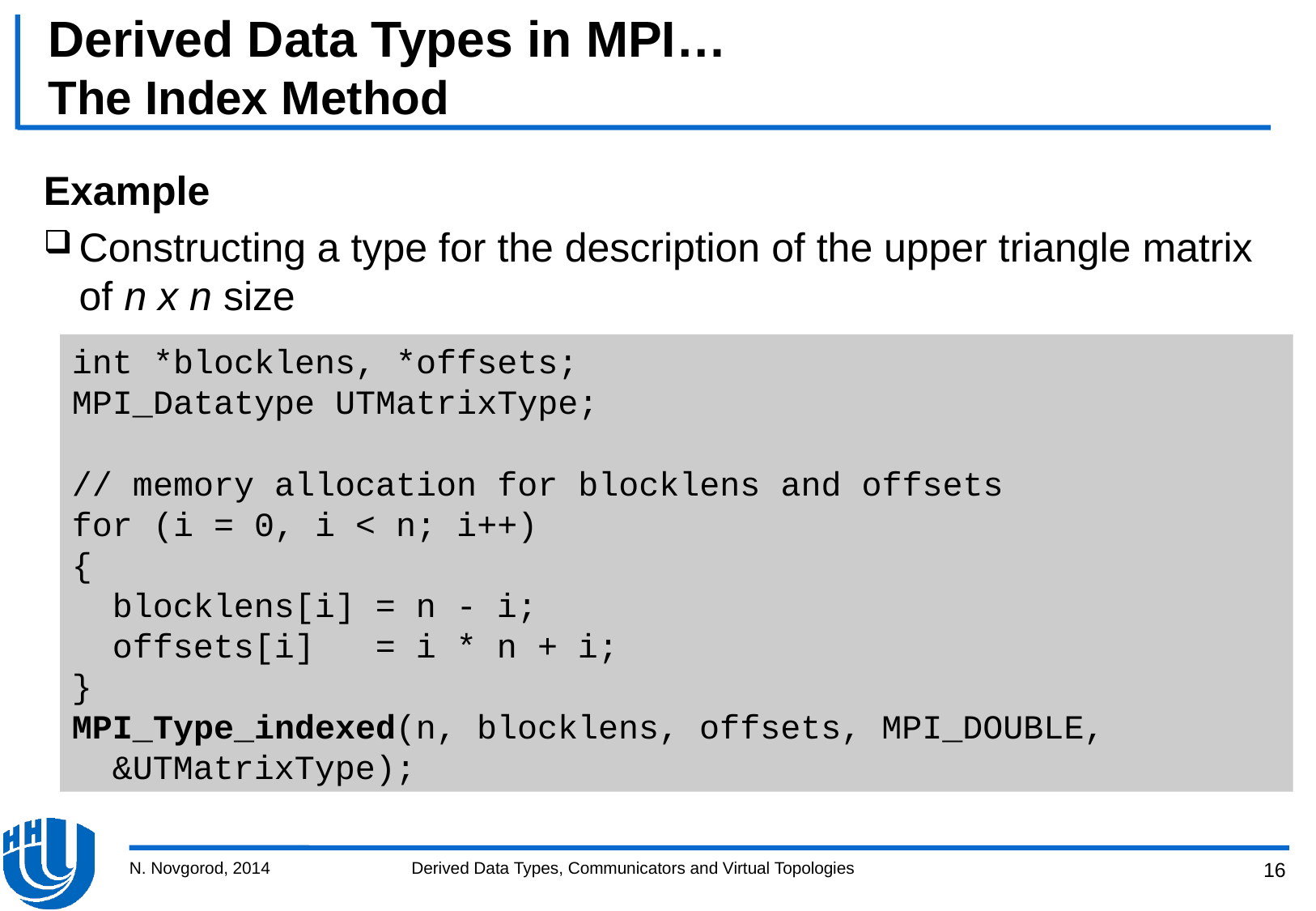

# Derived Data Types in MPI… The Index Method
Example
Constructing a type for the description of the upper triangle matrix of n x n size
int *blocklens, *offsets;
MPI_Datatype UTMatrixType;

// memory allocation for blocklens and offsets
for (i = 0, i < n; i++)
{
  blocklens[i] = n - i;
  offsets[i]   = i * n + i;
}
MPI_Type_indexed(n, blocklens, offsets, MPI_DOUBLE,
  &UTMatrixType);
N. Novgorod, 2014
Derived Data Types, Communicators and Virtual Topologies
16